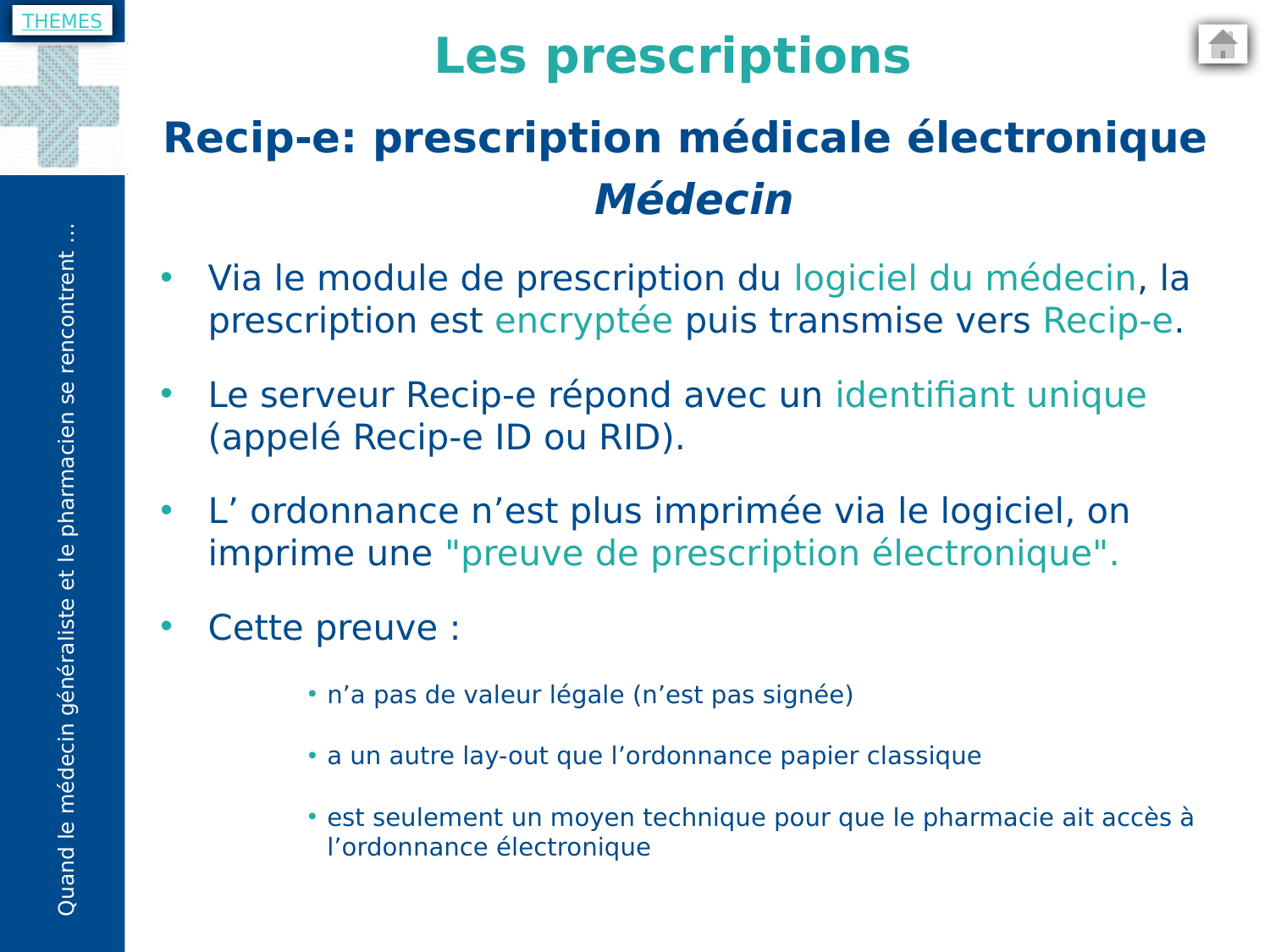

THEMES
Les prescriptions

Recip-e: prescription médicale électronique
Médecin
Via le module de prescription du logiciel du médecin, la prescription est encryptée puis transmise vers Recip-e.
Le serveur Recip-e répond avec un identifiant unique (appelé Recip-e ID ou RID).
L’ ordonnance n’est plus imprimée via le logiciel, on imprime une "preuve de prescription électronique".
Cette preuve :
n’a pas de valeur légale (n’est pas signée)
a un autre lay-out que l’ordonnance papier classique
est seulement un moyen technique pour que le pharmacie ait accès à l’ordonnance électronique